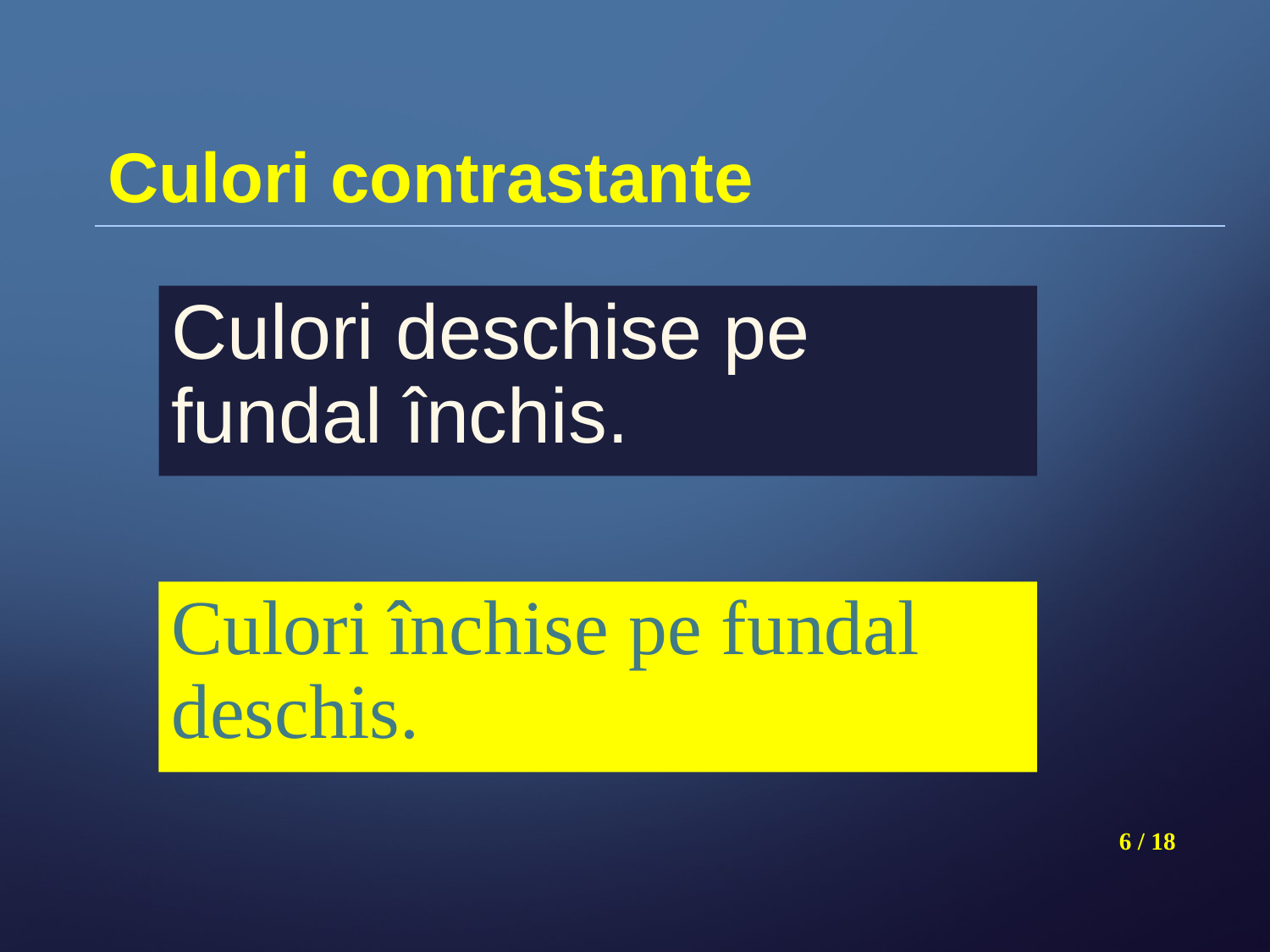

# Culori contrastante
Culori deschise pe fundal închis.
Culori închise pe fundal deschis.
6 / 18